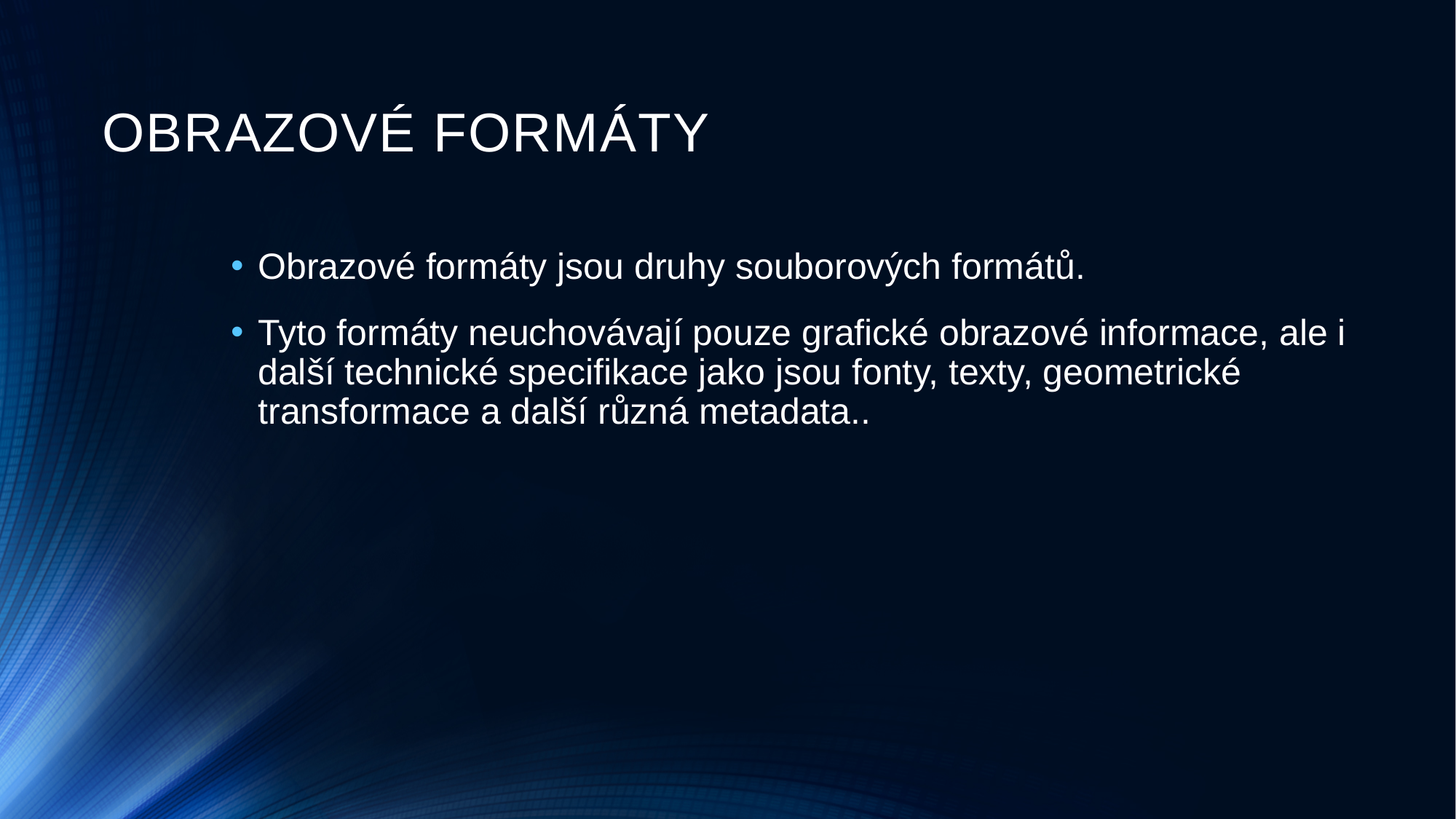

# OBRAZOVÉ FORMÁTY

Obrazové formáty jsou druhy souborových formátů.
Tyto formáty neuchovávají pouze grafické obrazové informace, ale i další technické specifikace jako jsou fonty, texty, geometrické transformace a další různá metadata..